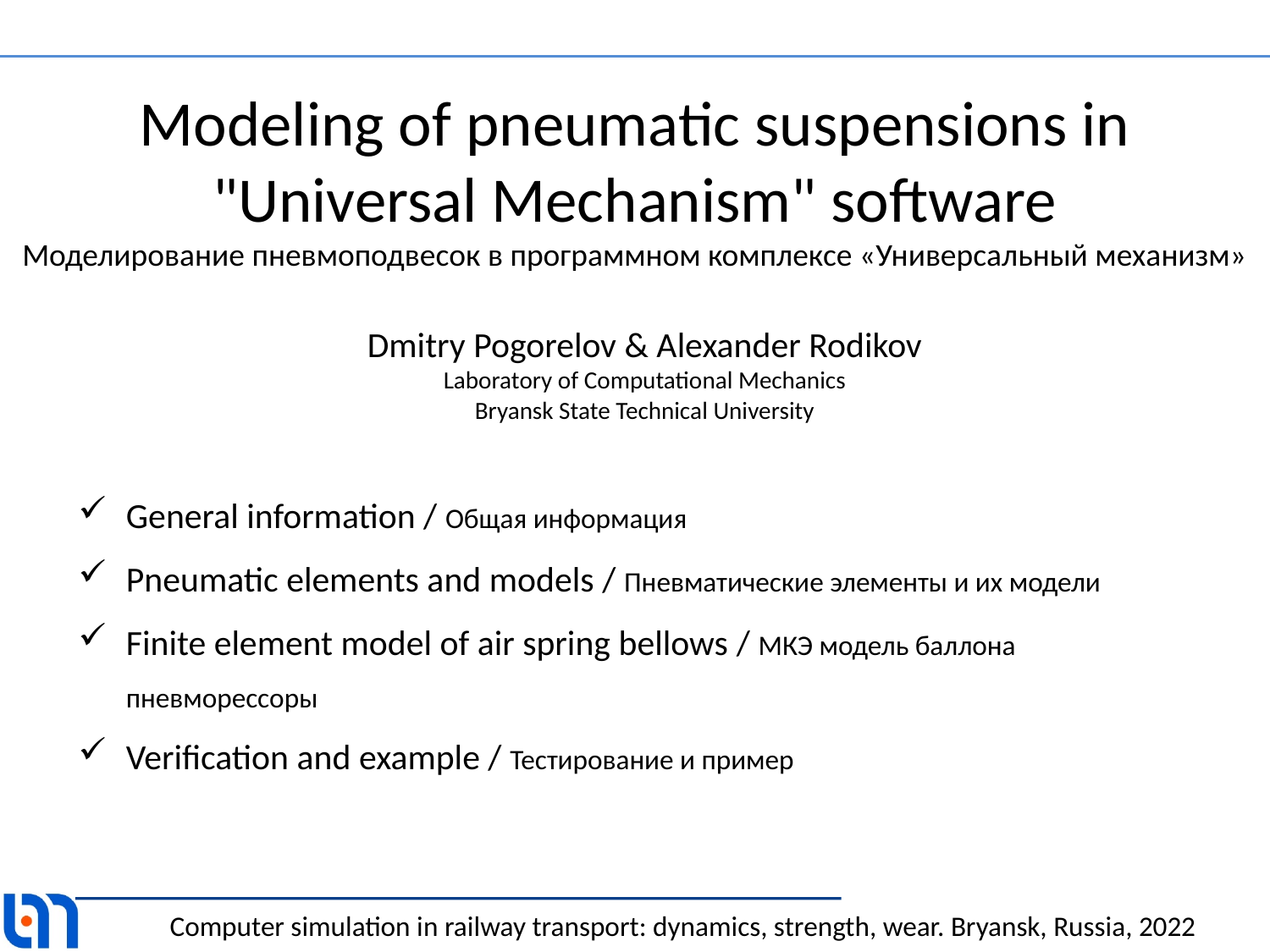

Modeling of pneumatic suspensions in "Universal Mechanism" software
Моделирование пневмоподвесок в программном комплексе «Универсальный механизм»
Dmitry Pogorelov & Alexander Rodikov
Laboratory of Computational Mechanics
Bryansk State Technical University
General information / Общая информация
Pneumatic elements and models / Пневматические элементы и их модели
Finite element model of air spring bellows / МКЭ модель баллона пневморессоры
Verification and example / Тестирование и пример